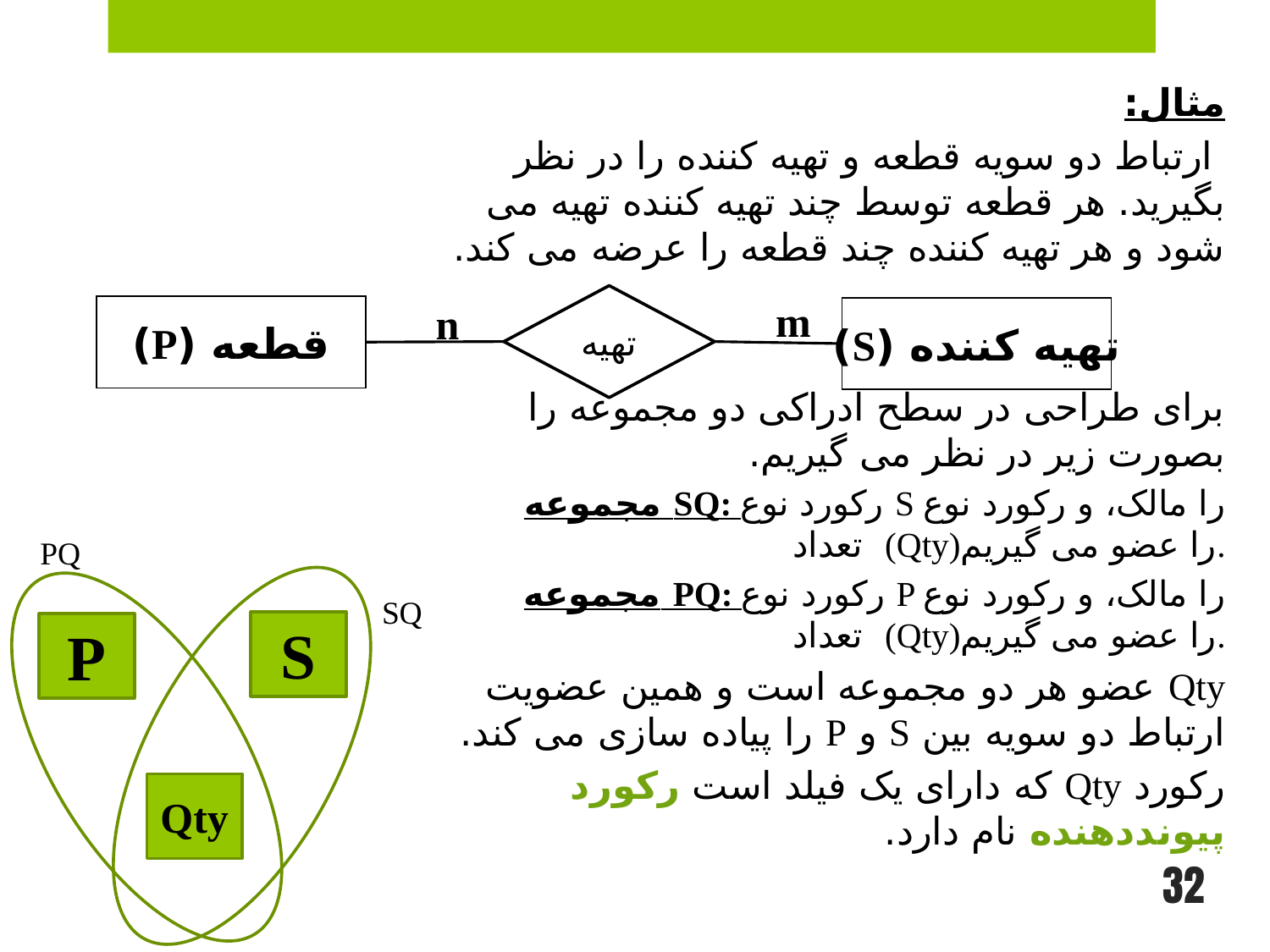

مثال:
 ارتباط دو سويه قطعه و تهيه کننده را در نظر بگيريد. هر قطعه توسط چند تهيه کننده تهيه می شود و هر تهيه کننده چند قطعه را عرضه می کند.

برای طراحی در سطح ادراکی دو مجموعه را بصورت زیر در نظر می گیریم.
مجموعه SQ: رکورد نوع S را مالک، و رکورد نوع تعداد  (Qty)را عضو می گیریم.
مجموعه PQ: رکورد نوع P را مالک، و رکورد نوع تعداد  (Qty)را عضو می گیریم.
Qty عضو هر دو مجموعه است و همین عضویت ارتباط دو سویه بین S و P را پیاده سازی می کند.
رکورد Qty که دارای یک فیلد است رکورد پیونددهنده نام دارد.
تهیه
m
n
قطعه (P)
تهیه کننده (S)
PQ

SQ
S
P
Qty

32